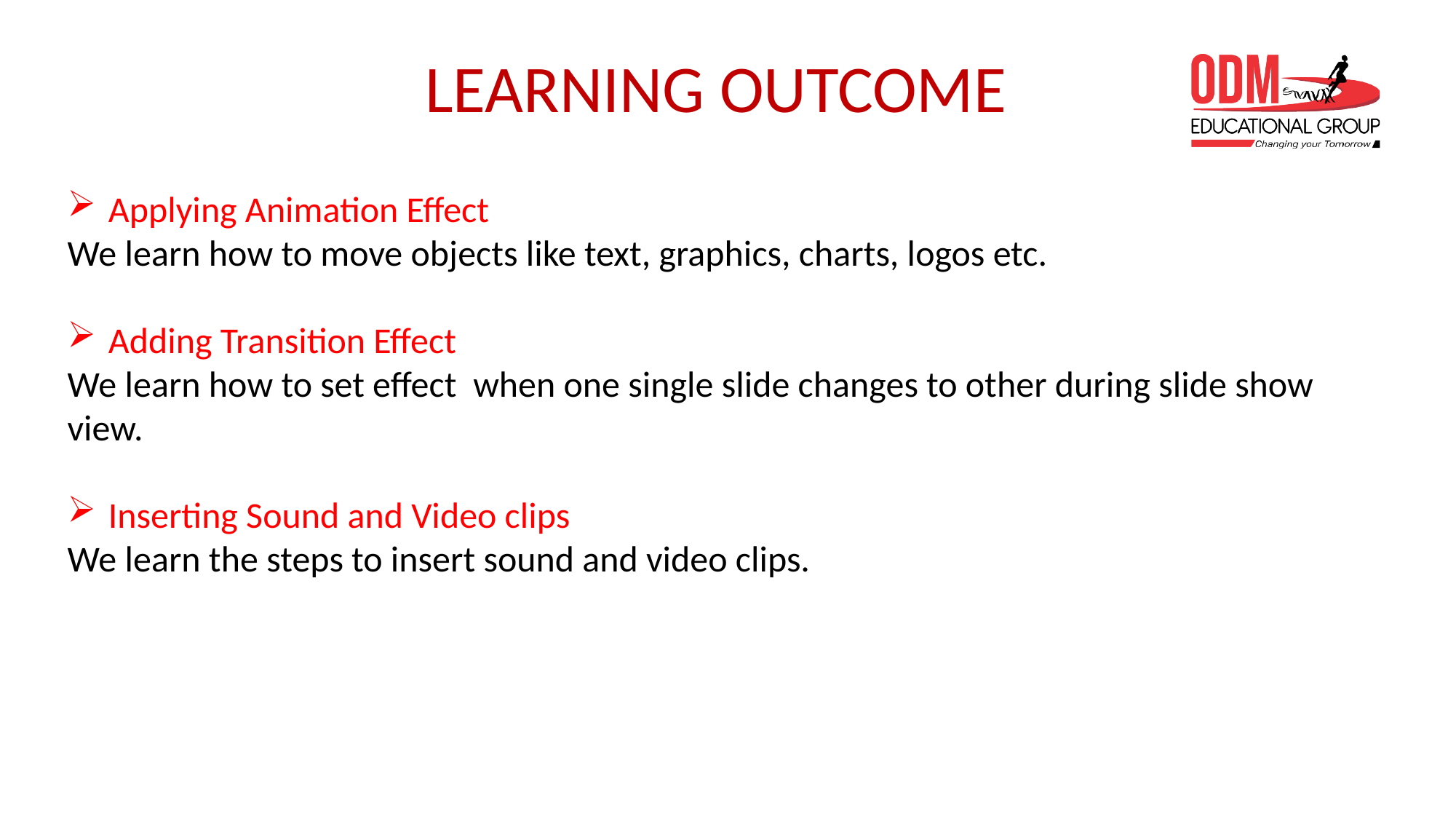

# LEARNING OUTCOME

Applying Animation Effect
We learn how to move objects like text, graphics, charts, logos etc.

Adding Transition Effect
We learn how to set effect  when one single slide changes to other during slide show view.

Inserting Sound and Video clips
We learn the steps to insert sound and video clips.